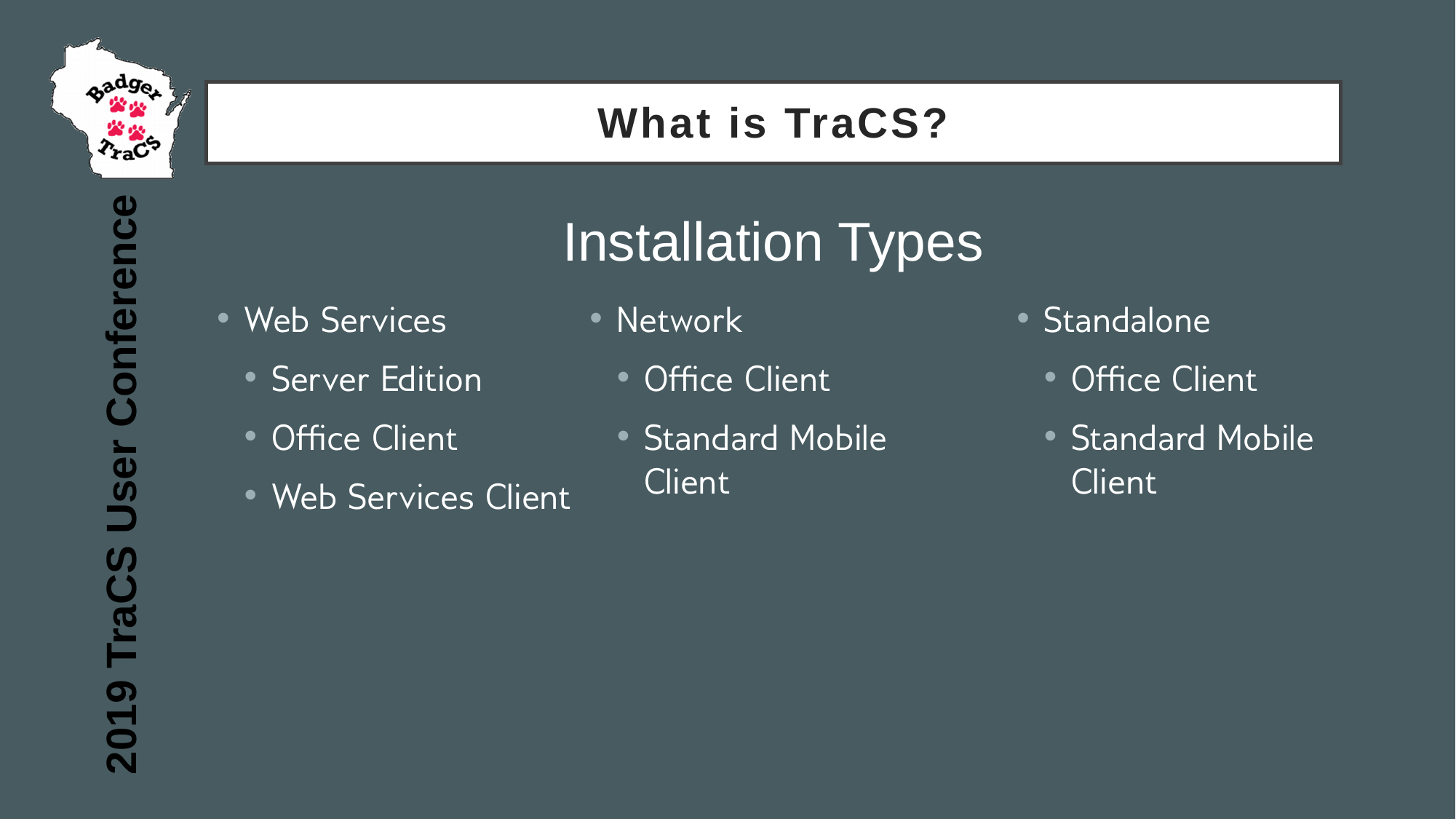

# What is TraCS?
Installation Types

Web Services
Server Edition
Office Client
Web Services Client

Network
Office Client
Standard Mobile Client

Standalone
Office Client
Standard Mobile Client